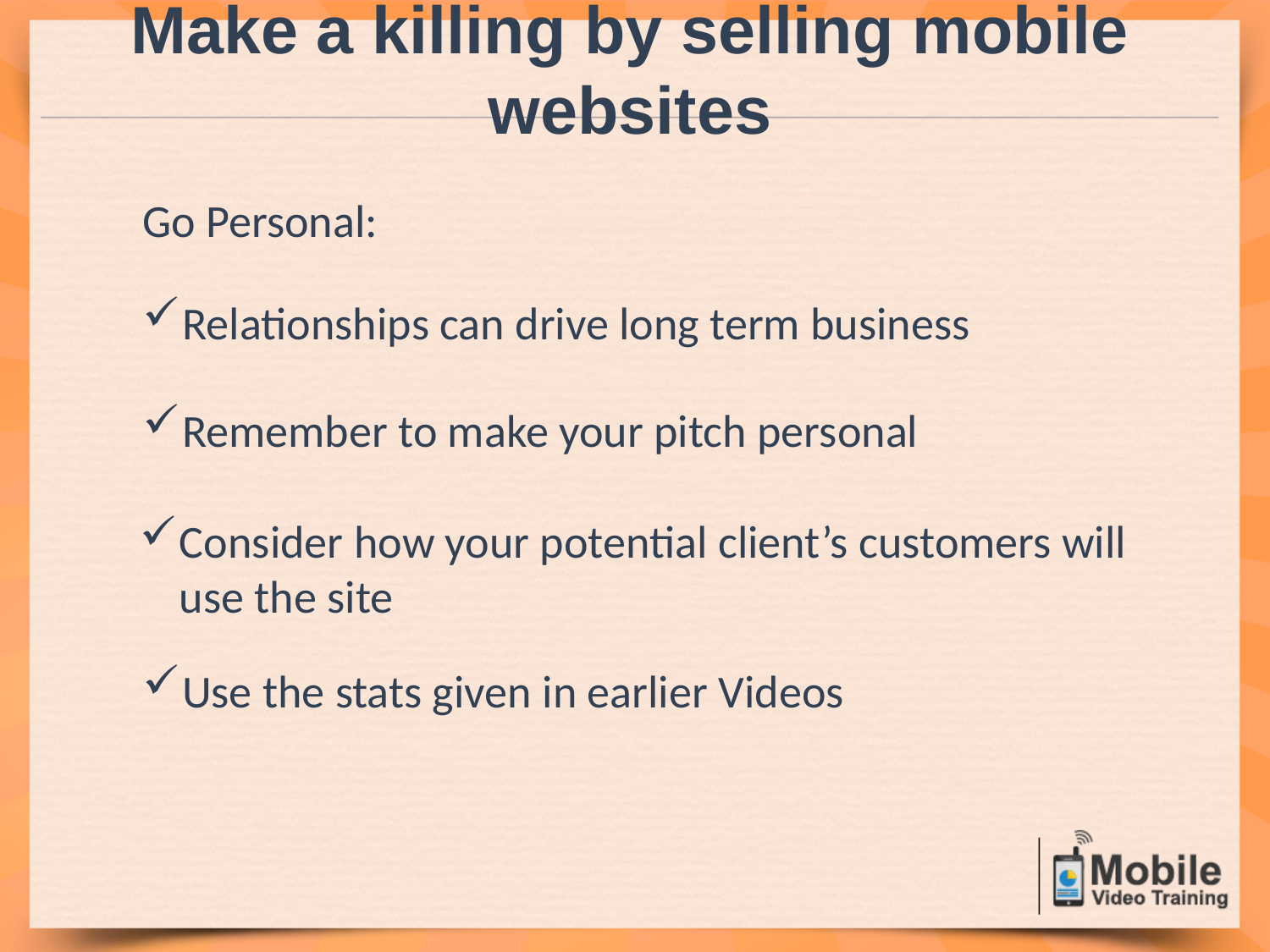

Make a killing by selling mobile websites
Go Personal:
Relationships can drive long term business
Remember to make your pitch personal
Consider how your potential client’s customers will use the site
Use the stats given in earlier Videos